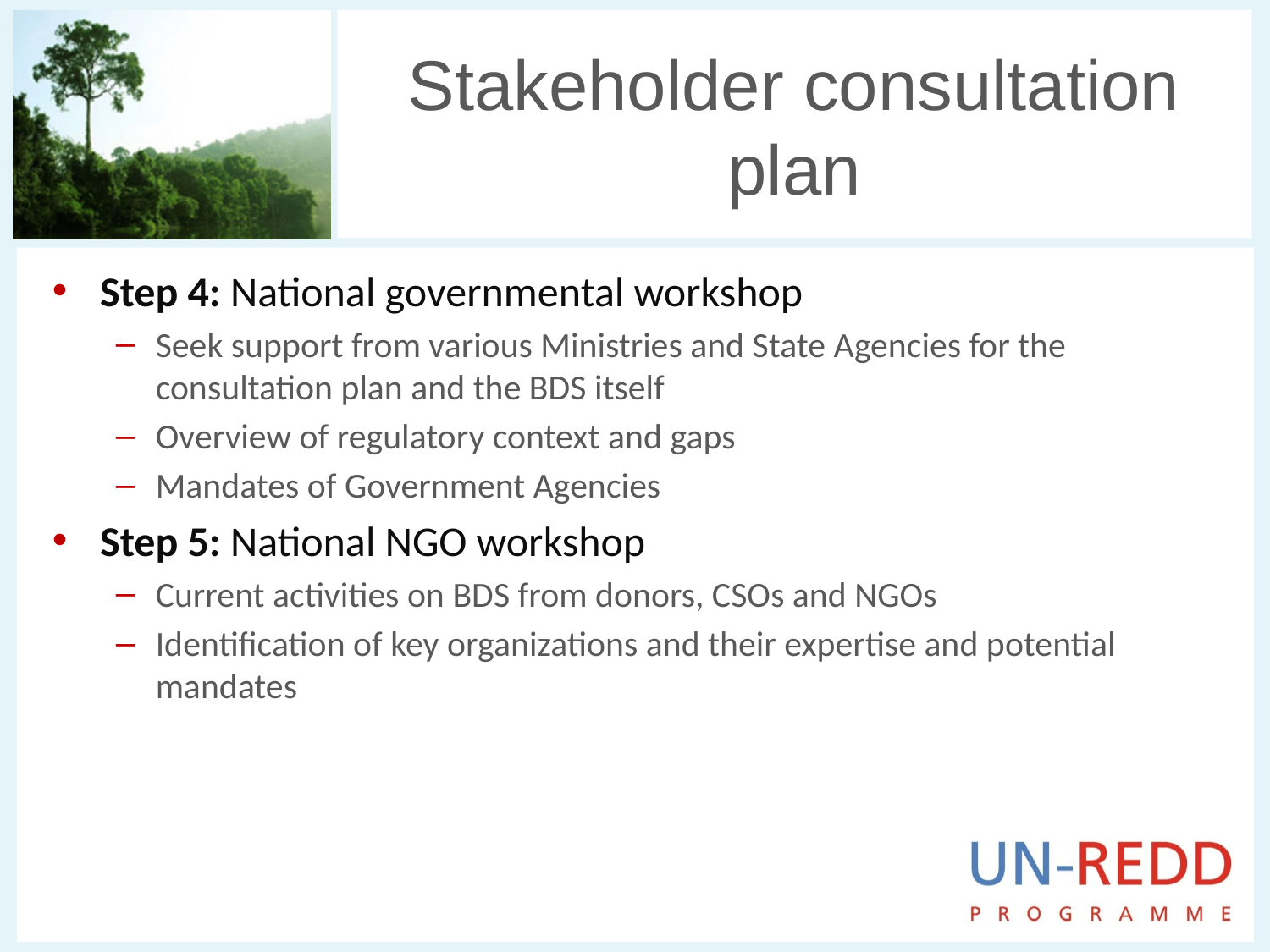

# Stakeholder consultation plan
Step 4: National governmental workshop
Seek support from various Ministries and State Agencies for the consultation plan and the BDS itself
Overview of regulatory context and gaps
Mandates of Government Agencies
Step 5: National NGO workshop
Current activities on BDS from donors, CSOs and NGOs
Identification of key organizations and their expertise and potential mandates